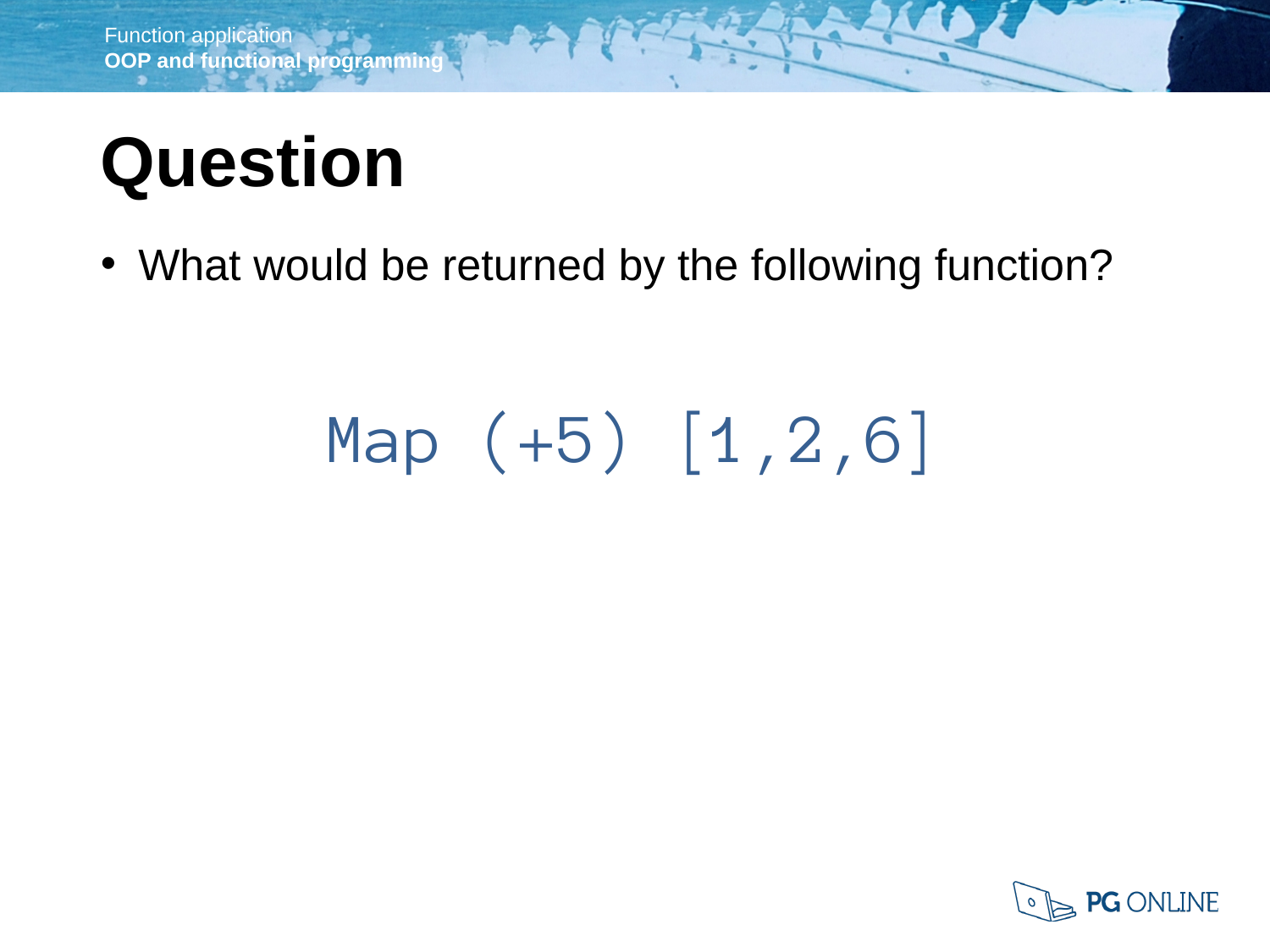

Question
What would be returned by the following function?

Map (+5) [1,2,6]